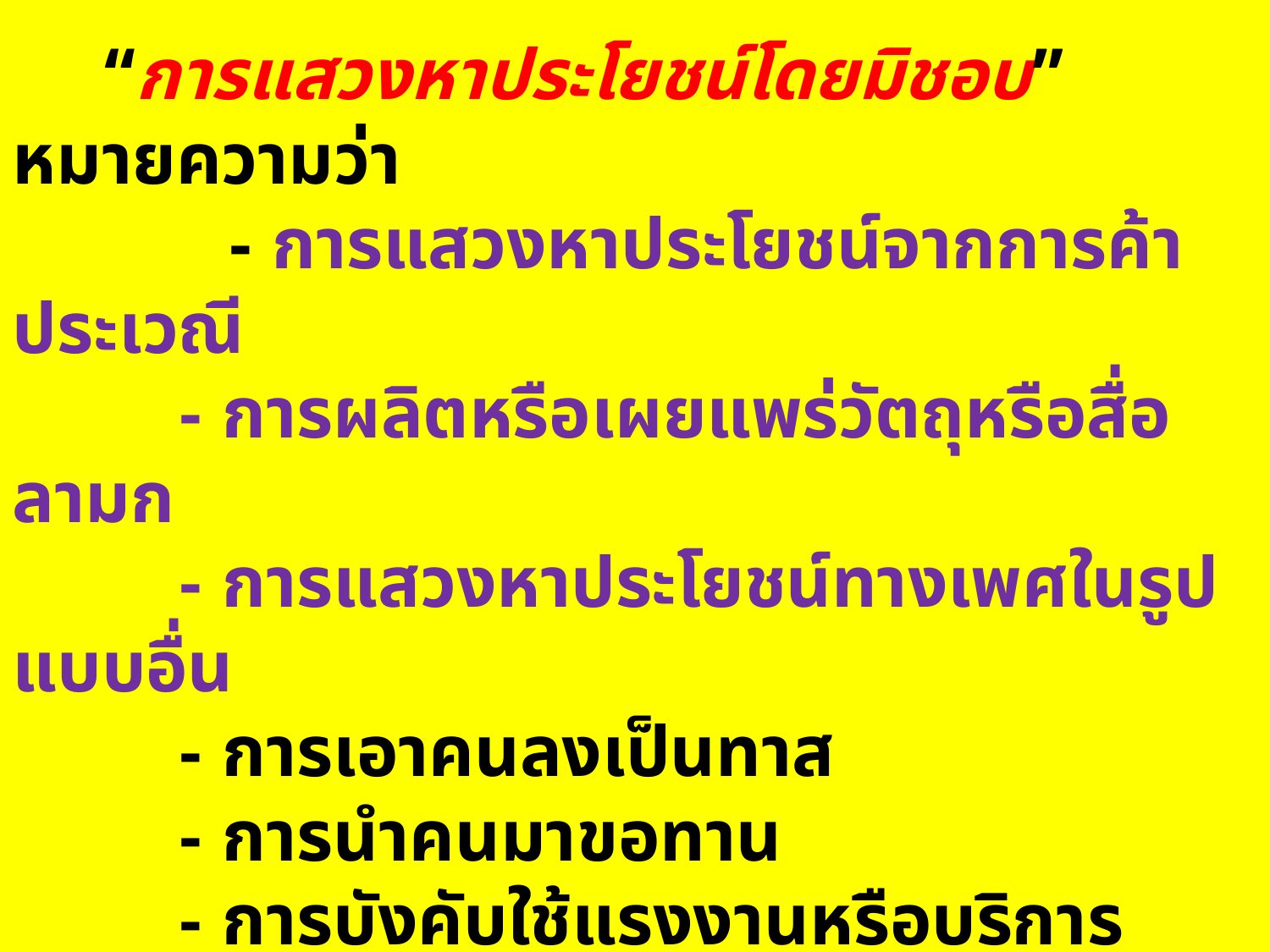

“การแสวงหาประโยชน์โดยมิชอบ” หมายความว่า
           - การแสวงหาประโยชน์จากการค้าประเวณี
	  - การผลิตหรือเผยแพร่วัตถุหรือสื่อลามก
	  - การแสวงหาประโยชน์ทางเพศในรูปแบบอื่น
	  - การเอาคนลงเป็นทาส
	  - การนำคนมาขอทาน
	  - การบังคับใช้แรงงานหรือบริการ
	  - การบังคับตัดอวัยวะเพื่อการค้า
	  - หรือการอื่นใดที่คล้ายคลึงกันอันเป็นการขูดรีดบุคคล   ไม่ว่าบุคคลนั้นจะยินยอมหรือไม่ก็ตาม
                    ( นิยาม ตาม ม.๔ แห่ง พ.ร.บ.ค้ามนุษย์)